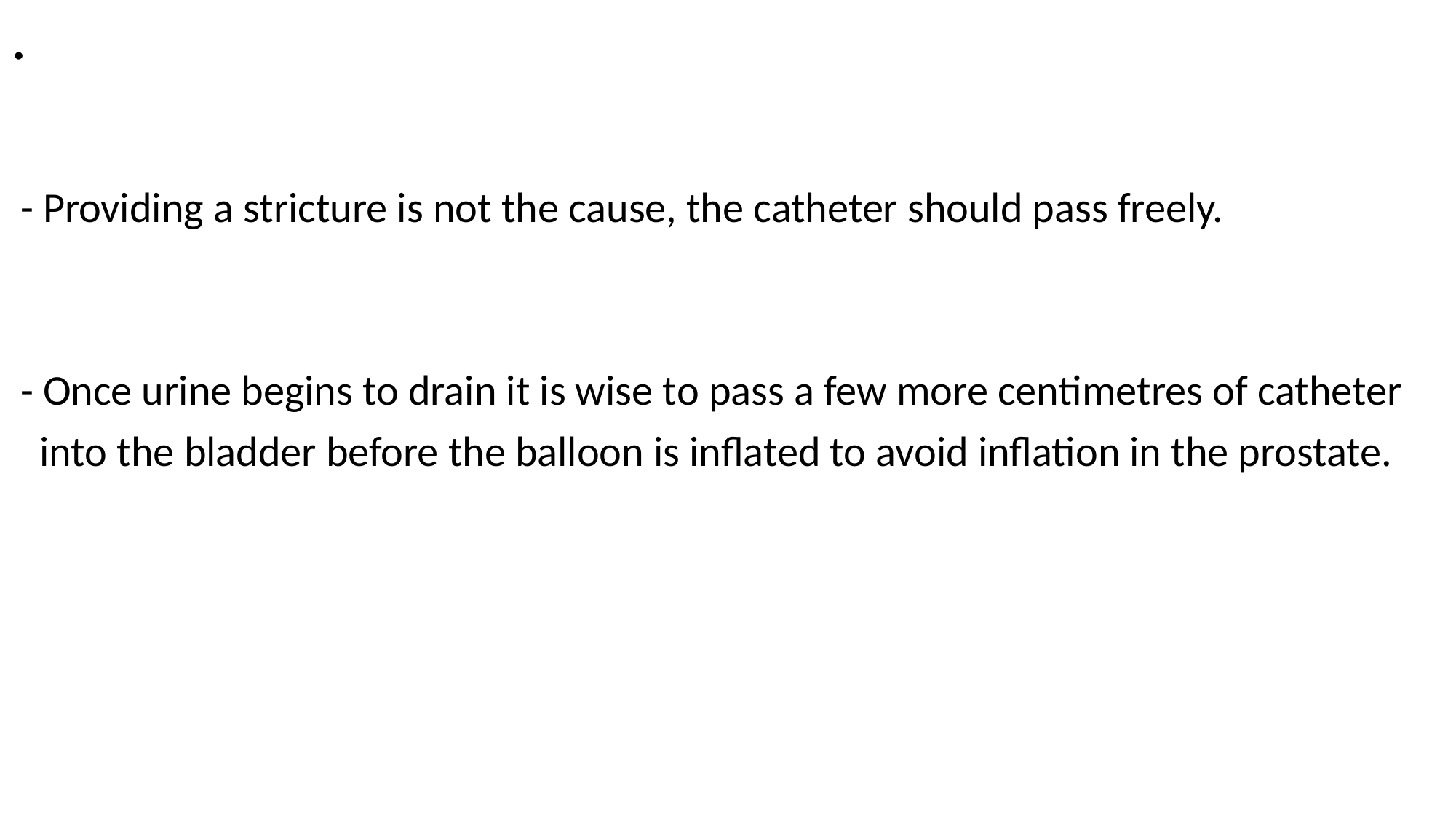

# .

 - Providing a stricture is not the cause, the catheter should pass freely.

 - Once urine begins to drain it is wise to pass a few more centimetres of catheter
   into the bladder before the balloon is inflated to avoid inflation in the prostate.